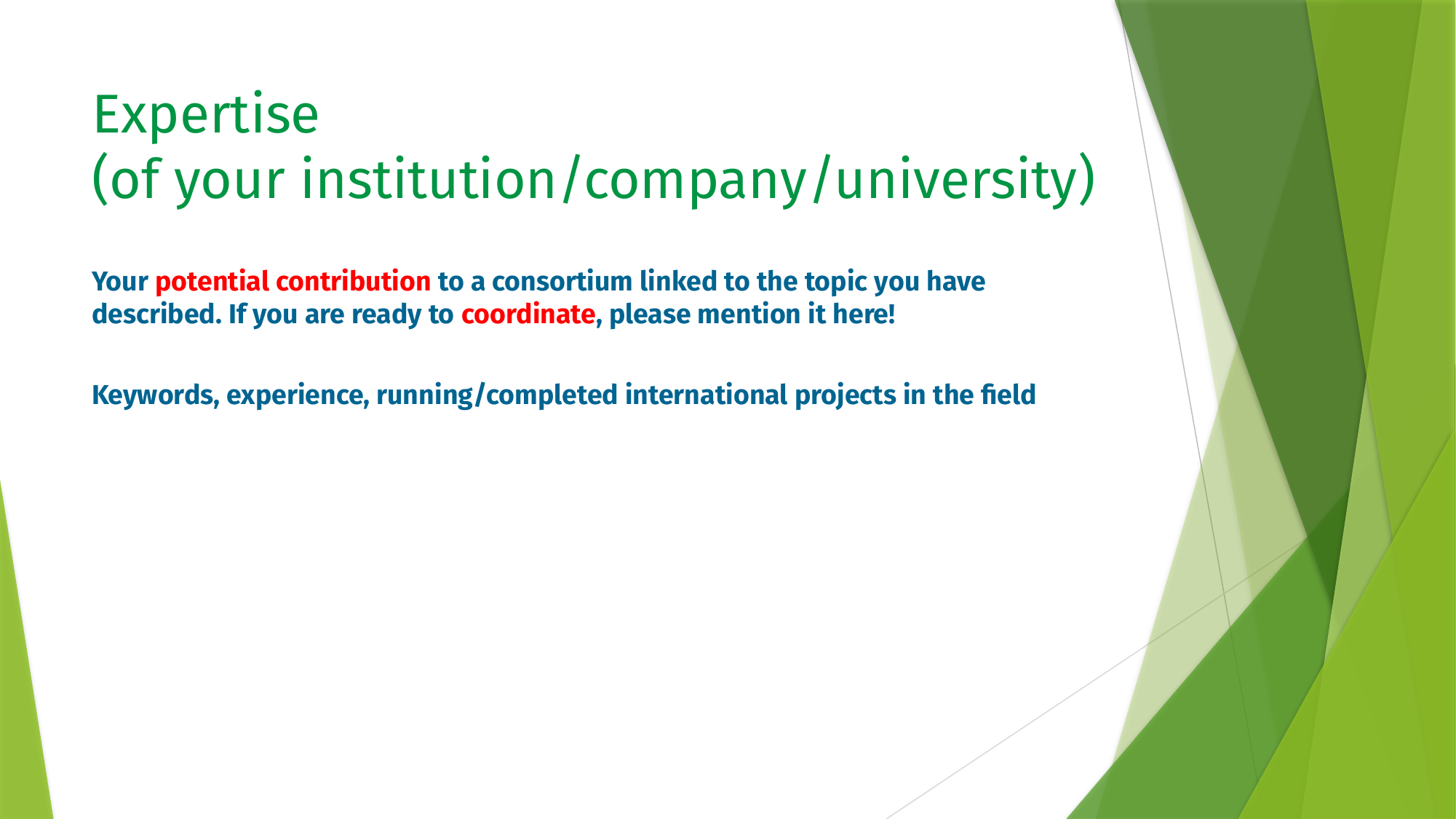

# Expertise (of your institution/company/university)
Your potential contribution to a consortium linked to the topic you have described. If you are ready to coordinate, please mention it here!
Keywords, experience, running/completed international projects in the field